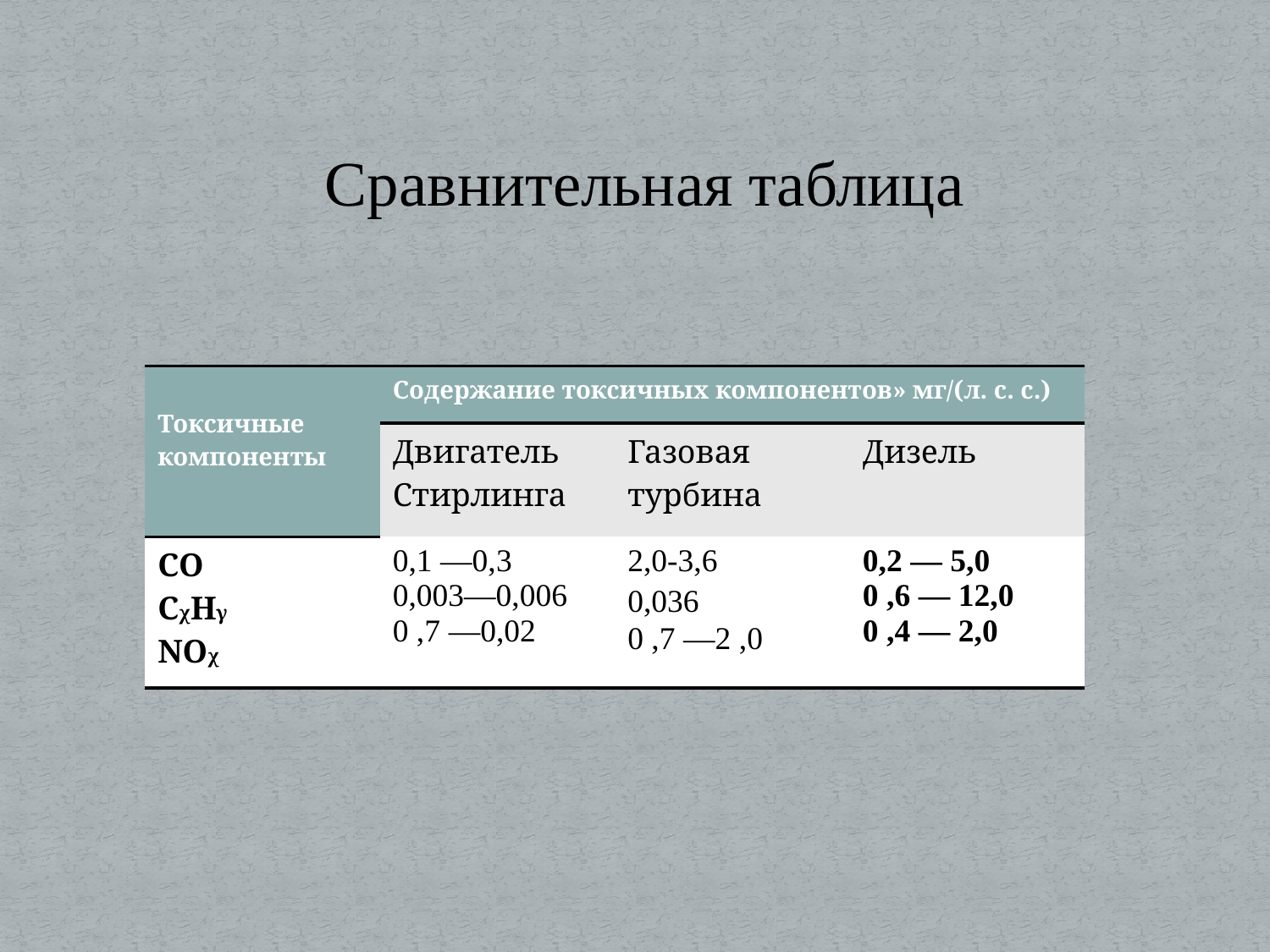

Сравнительная таблица
| Токсичные компоненты | Содержание токсичных компонентов» мг/(л. с. с.) |  |  |
| --- | --- | --- | --- |
|  | Двигатель Стирлинга | Газовая турбина | Дизель |
| CO CχHγ NOχ | 0,1 —0,3 0,003—0,006 0 ,7 —0,02 | 2,0-3,6 0,036 0 ,7 —2 ,0 | 0,2 — 5,0 0 ,6 — 12,0 0 ,4 — 2,0 |